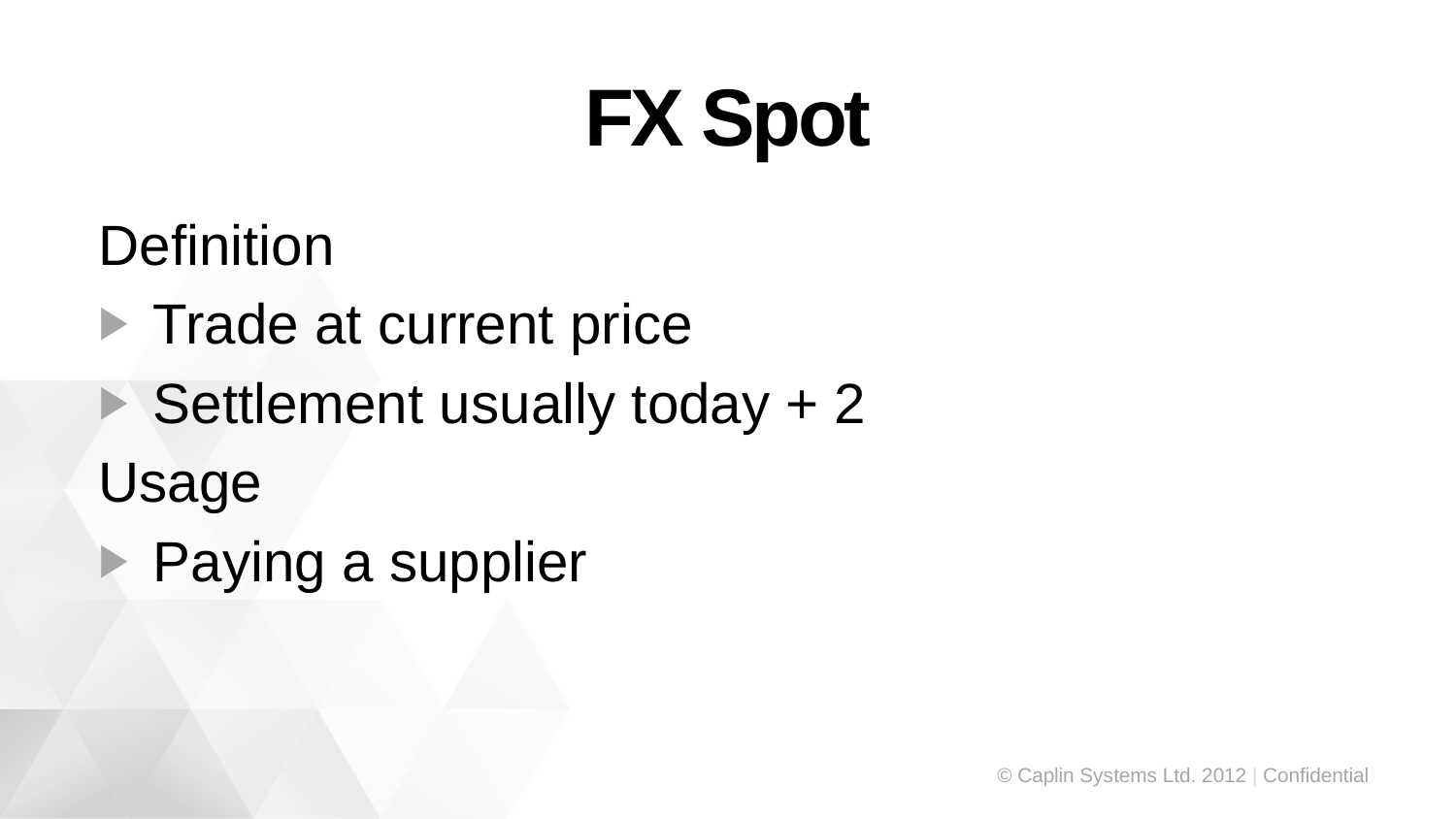

# FX Spot
Definition
Trade at current price
Settlement usually today + 2
Usage
Paying a supplier